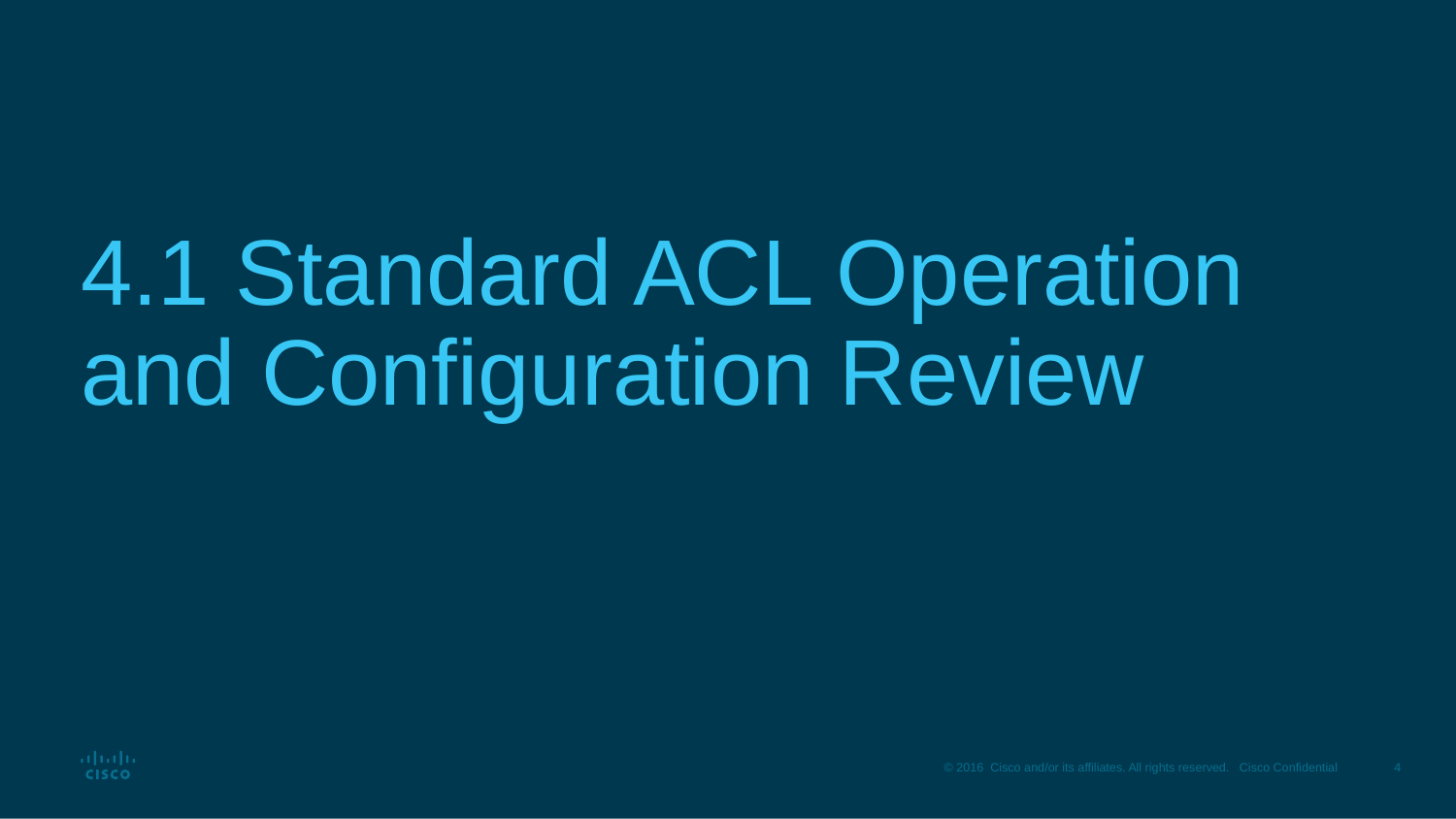

# 4.1 Standard ACL Operation and Configuration Review